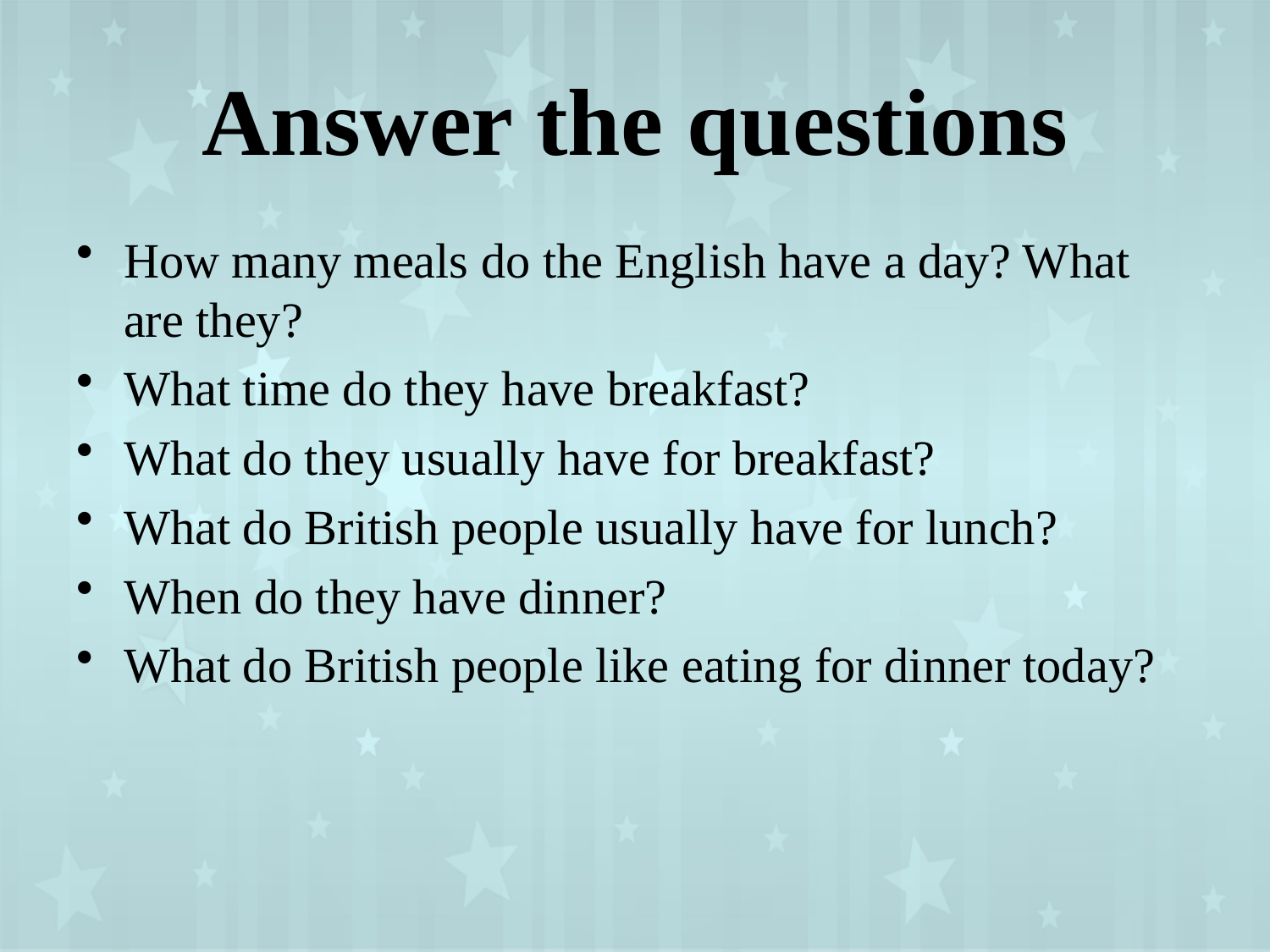

# Answer the questions
How many meals do the English have a day? What are they?
What time do they have breakfast?
What do they usually have for breakfast?
What do British people usually have for lunch?
When do they have dinner?
What do British people like eating for dinner today?